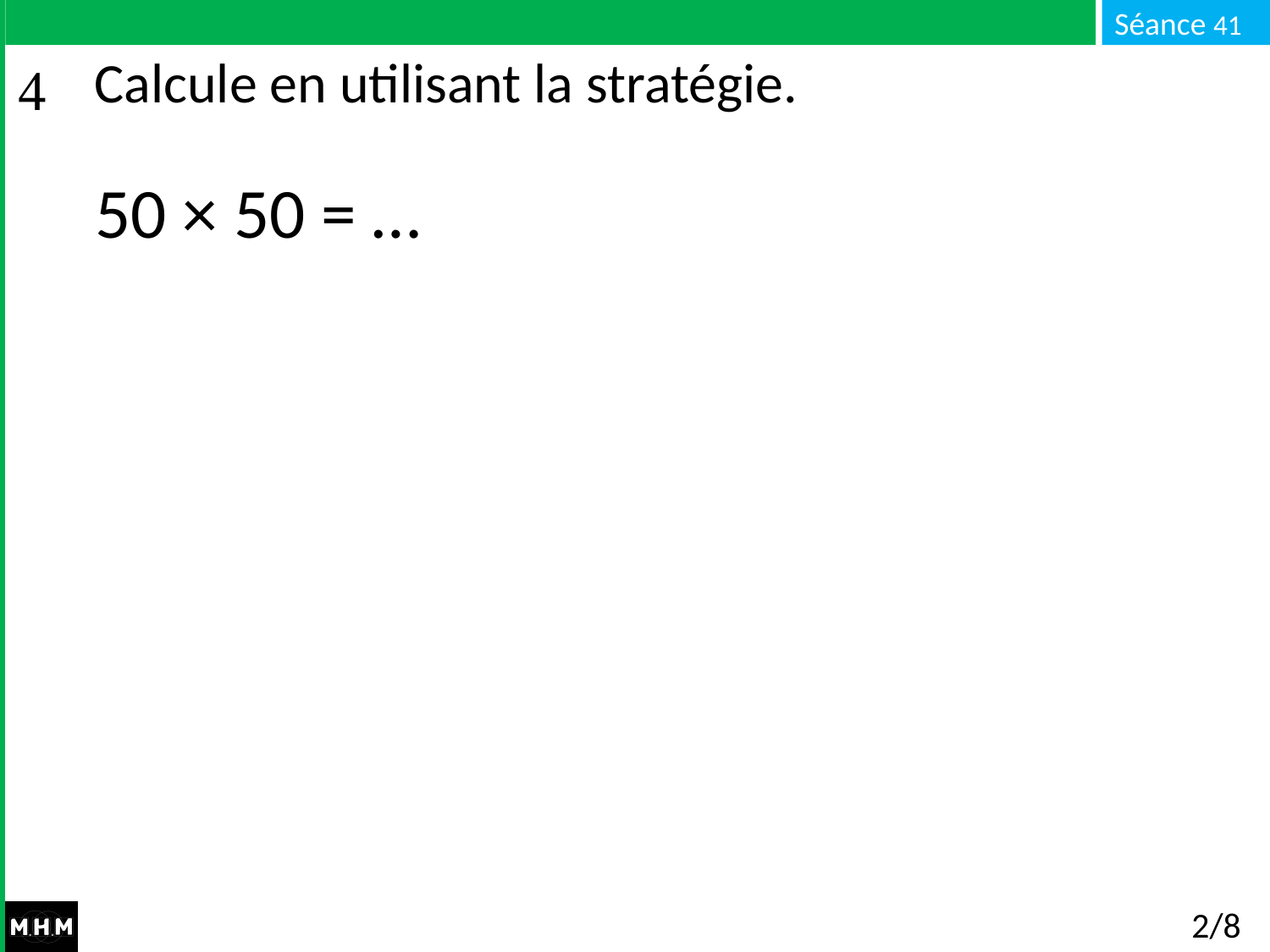

# Calcule en utilisant la stratégie.
50 × 50 = …
2/8